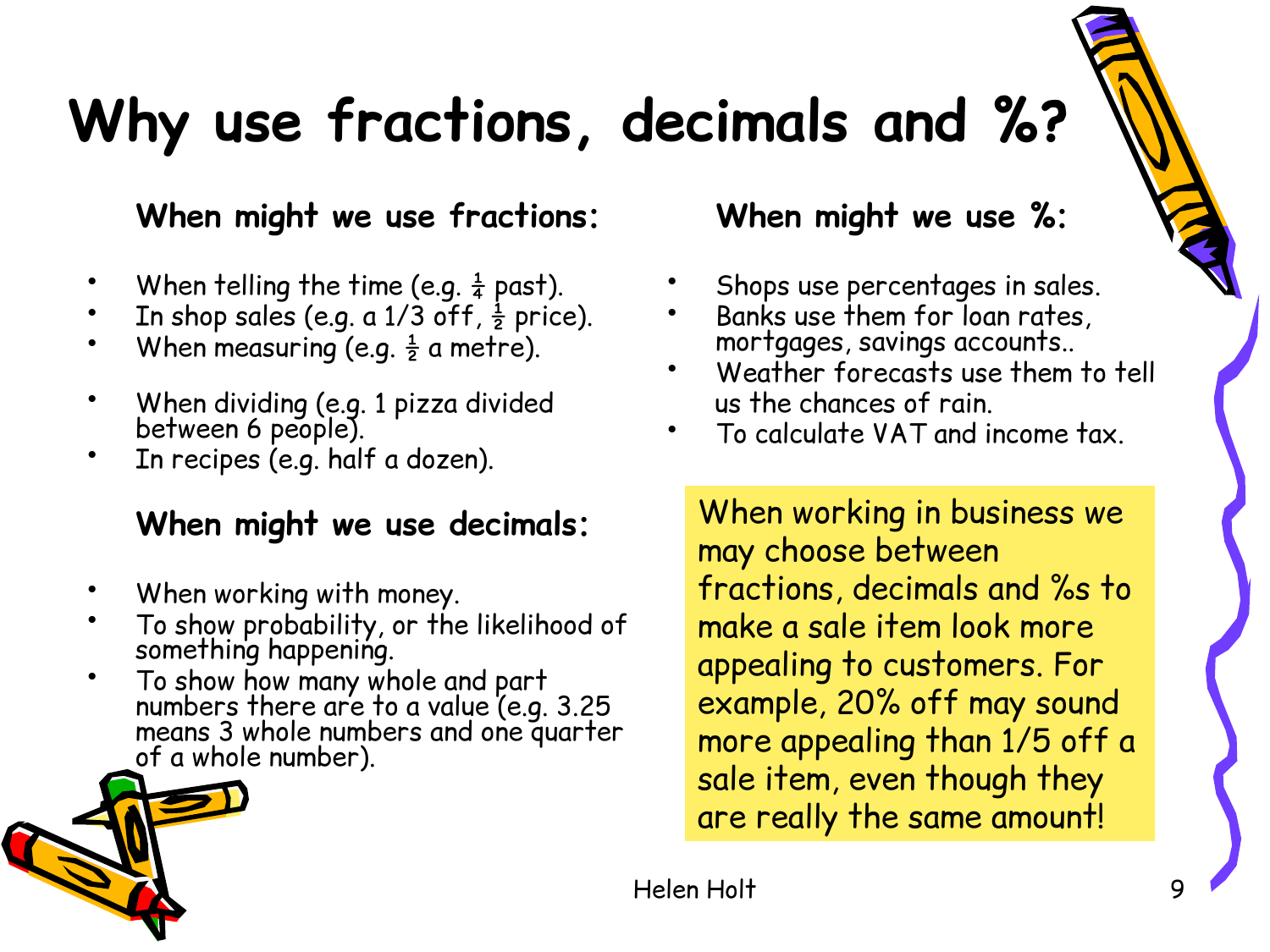

# Why use fractions, decimals and %?
	When might we use fractions:

When telling the time (e.g. ¼ past).
In shop sales (e.g. a 1/3 off, ½ price).
When measuring (e.g. ½ a metre).
When dividing (e.g. 1 pizza divided between 6 people).
In recipes (e.g. half a dozen).

	When might we use decimals:

When working with money.
To show probability, or the likelihood of something happening.
To show how many whole and part numbers there are to a value (e.g. 3.25 means 3 whole numbers and one quarter of a whole number).

	When might we use %:

Shops use percentages in sales.
Banks use them for loan rates, mortgages, savings accounts..
Weather forecasts use them to tell
      us the chances of rain.
To calculate VAT and income tax.

When working in business we may choose between fractions, decimals and %s to make a sale item look more appealing to customers. For example, 20% off may sound more appealing than 1/5 off a sale item, even though they are really the same amount!
Helen Holt
9